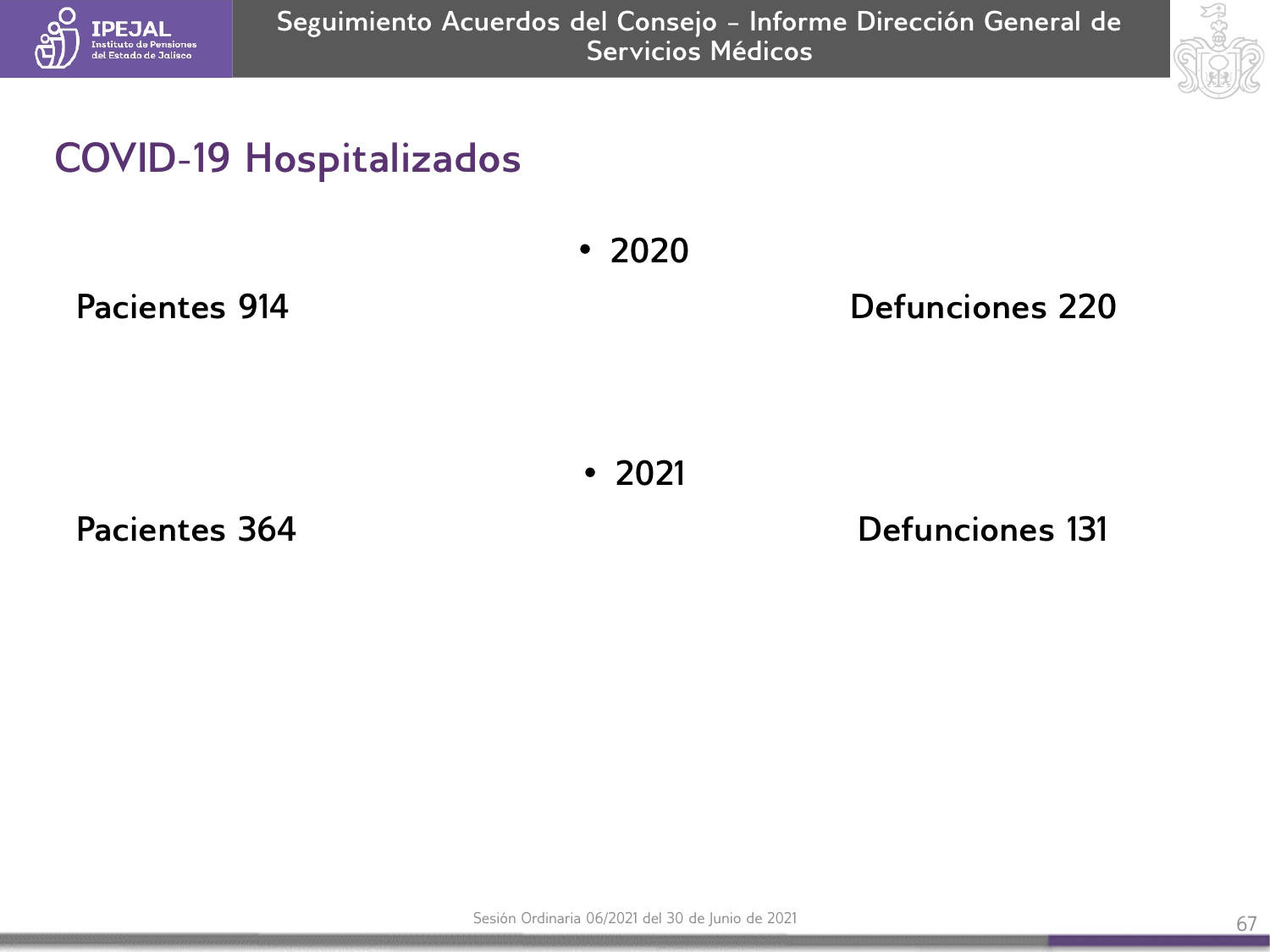

Seguimiento Acuerdos del Consejo – Informe Dirección General de Servicios Médicos
# COVID-19 Hospitalizados
2020
Pacientes 914                                                 Defunciones 220

2021
Pacientes 364                                                 Defunciones 131

Sesión Ordinaria 06/2021 del 30 de Junio de 2021
67